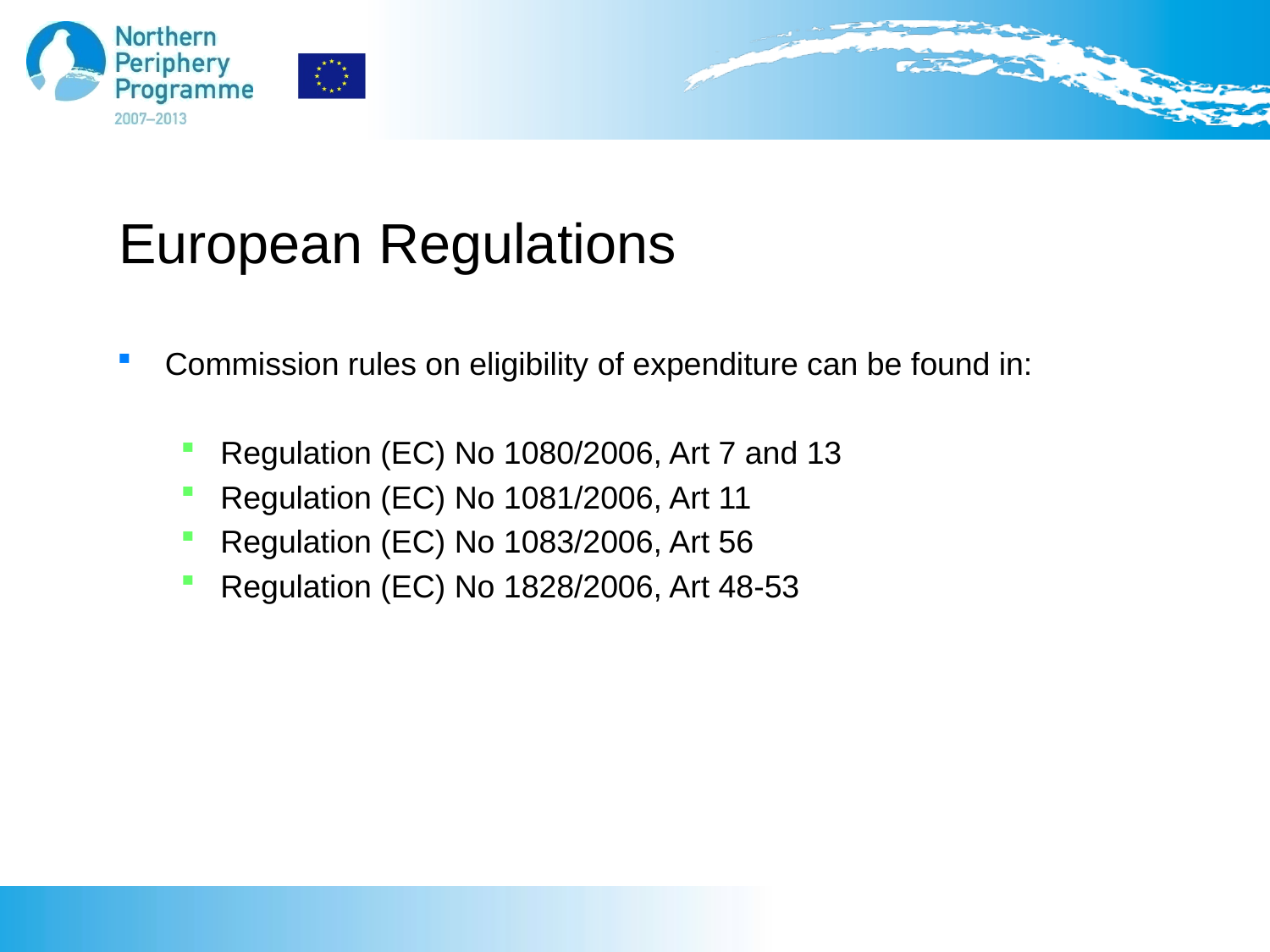

# European Regulations
Commission rules on eligibility of expenditure can be found in:

Regulation (EC) No 1080/2006, Art 7 and 13
Regulation (EC) No 1081/2006, Art 11
Regulation (EC) No 1083/2006, Art 56
Regulation (EC) No 1828/2006, Art 48-53